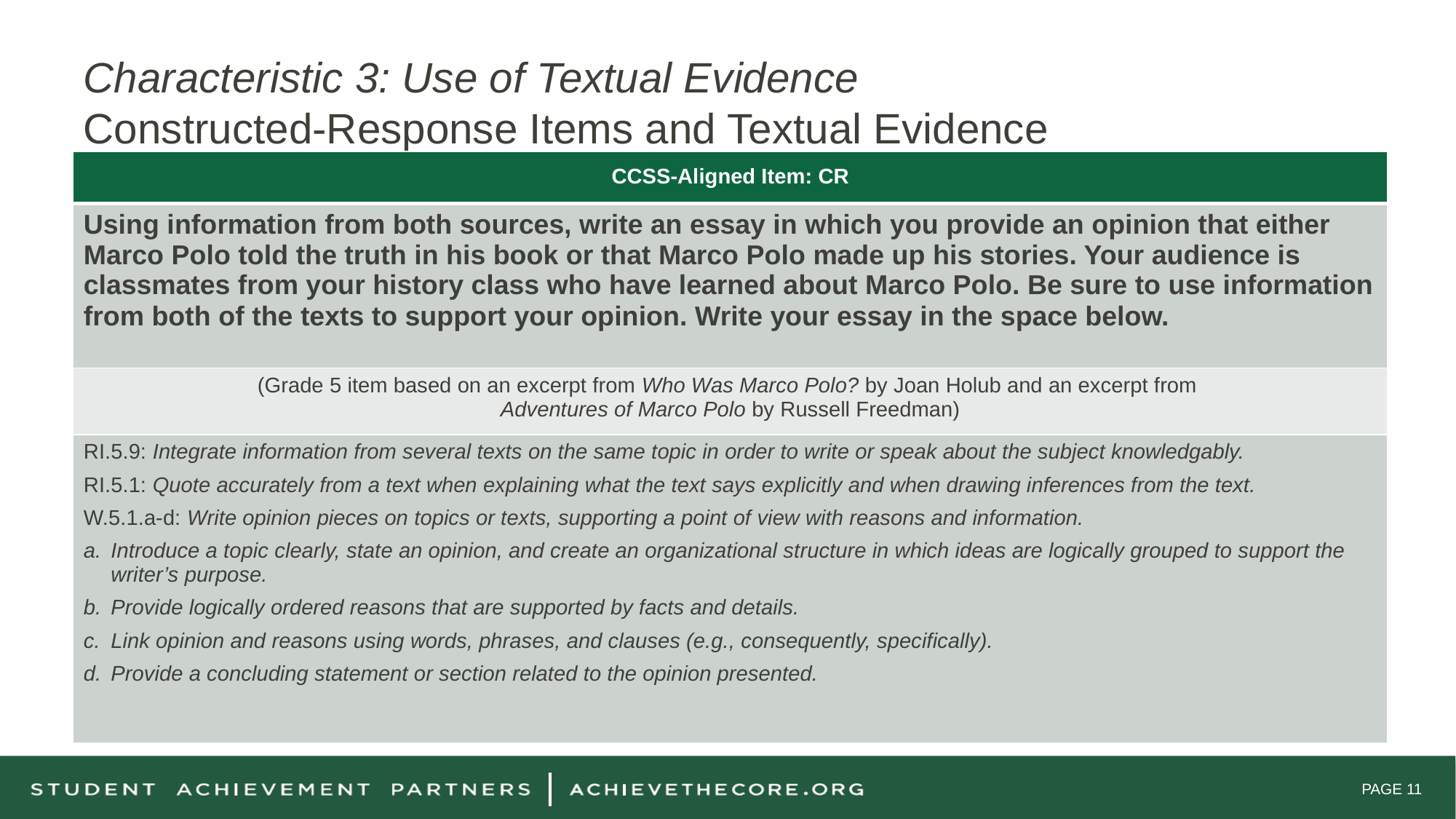

# Characteristic 3: Use of Textual Evidence Constructed-Response Items and Textual Evidence
| CCSS-Aligned Item: CR |
| --- |
| Using information from both sources, write an essay in which you provide an opinion that either Marco Polo told the truth in his book or that Marco Polo made up his stories. Your audience is classmates from your history class who have learned about Marco Polo. Be sure to use information from both of the texts to support your opinion. Write your essay in the space below. |
| (Grade 5 item based on an excerpt from Who Was Marco Polo? by Joan Holub and an excerpt from Adventures of Marco Polo by Russell Freedman) |
| RI.5.9: Integrate information from several texts on the same topic in order to write or speak about the subject knowledgably. RI.5.1: Quote accurately from a text when explaining what the text says explicitly and when drawing inferences from the text. W.5.1.a-d: Write opinion pieces on topics or texts, supporting a point of view with reasons and information. Introduce a topic clearly, state an opinion, and create an organizational structure in which ideas are logically grouped to support the writer’s purpose. Provide logically ordered reasons that are supported by facts and details. Link opinion and reasons using words, phrases, and clauses (e.g., consequently, specifically). Provide a concluding statement or section related to the opinion presented. |